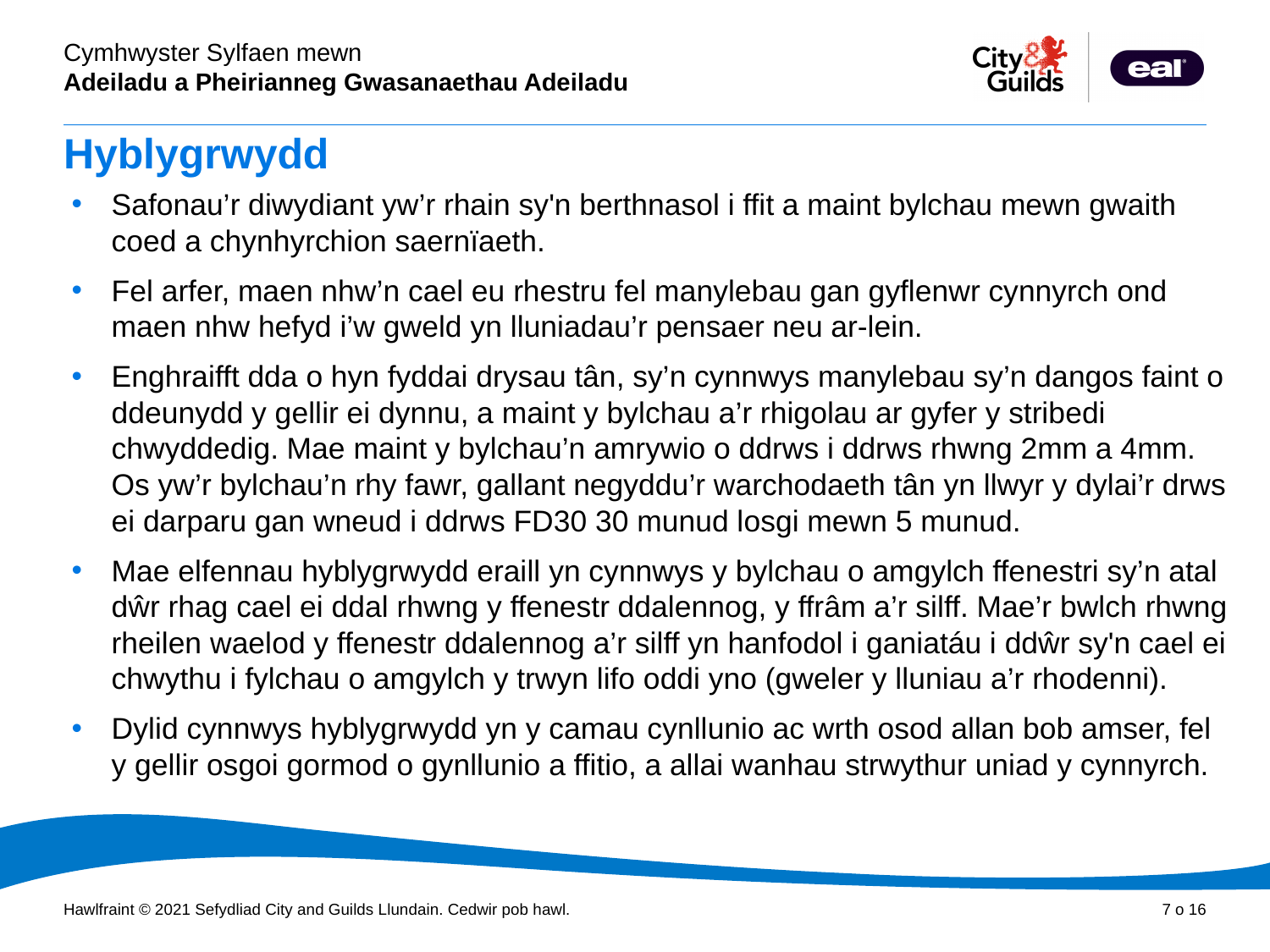

# Hyblygrwydd
Safonau’r diwydiant yw’r rhain sy'n berthnasol i ffit a maint bylchau mewn gwaith coed a chynhyrchion saernïaeth.
Fel arfer, maen nhw’n cael eu rhestru fel manylebau gan gyflenwr cynnyrch ond maen nhw hefyd i’w gweld yn lluniadau’r pensaer neu ar-lein.
Enghraifft dda o hyn fyddai drysau tân, sy’n cynnwys manylebau sy’n dangos faint o ddeunydd y gellir ei dynnu, a maint y bylchau a’r rhigolau ar gyfer y stribedi chwyddedig. Mae maint y bylchau’n amrywio o ddrws i ddrws rhwng 2mm a 4mm. Os yw’r bylchau’n rhy fawr, gallant negyddu’r warchodaeth tân yn llwyr y dylai’r drws ei darparu gan wneud i ddrws FD30 30 munud losgi mewn 5 munud.
Mae elfennau hyblygrwydd eraill yn cynnwys y bylchau o amgylch ffenestri sy’n atal dŵr rhag cael ei ddal rhwng y ffenestr ddalennog, y ffrâm a’r silff. Mae’r bwlch rhwng rheilen waelod y ffenestr ddalennog a’r silff yn hanfodol i ganiatáu i ddŵr sy'n cael ei chwythu i fylchau o amgylch y trwyn lifo oddi yno (gweler y lluniau a’r rhodenni).
Dylid cynnwys hyblygrwydd yn y camau cynllunio ac wrth osod allan bob amser, fel y gellir osgoi gormod o gynllunio a ffitio, a allai wanhau strwythur uniad y cynnyrch.